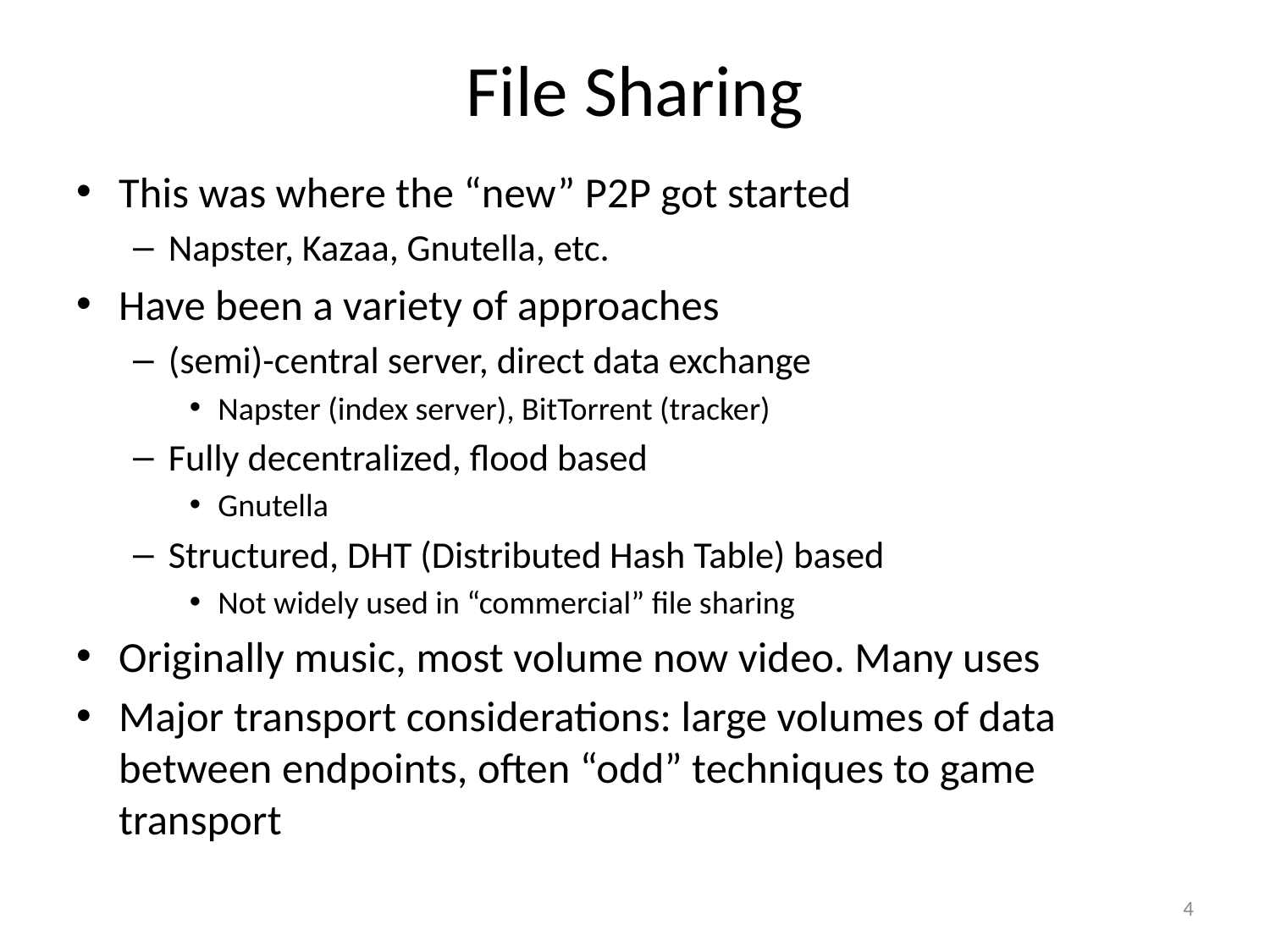

# File Sharing
This was where the “new” P2P got started
Napster, Kazaa, Gnutella, etc.
Have been a variety of approaches
(semi)-central server, direct data exchange
Napster (index server), BitTorrent (tracker)
Fully decentralized, flood based
Gnutella
Structured, DHT (Distributed Hash Table) based
Not widely used in “commercial” file sharing
Originally music, most volume now video. Many uses
Major transport considerations: large volumes of data between endpoints, often “odd” techniques to game transport
4